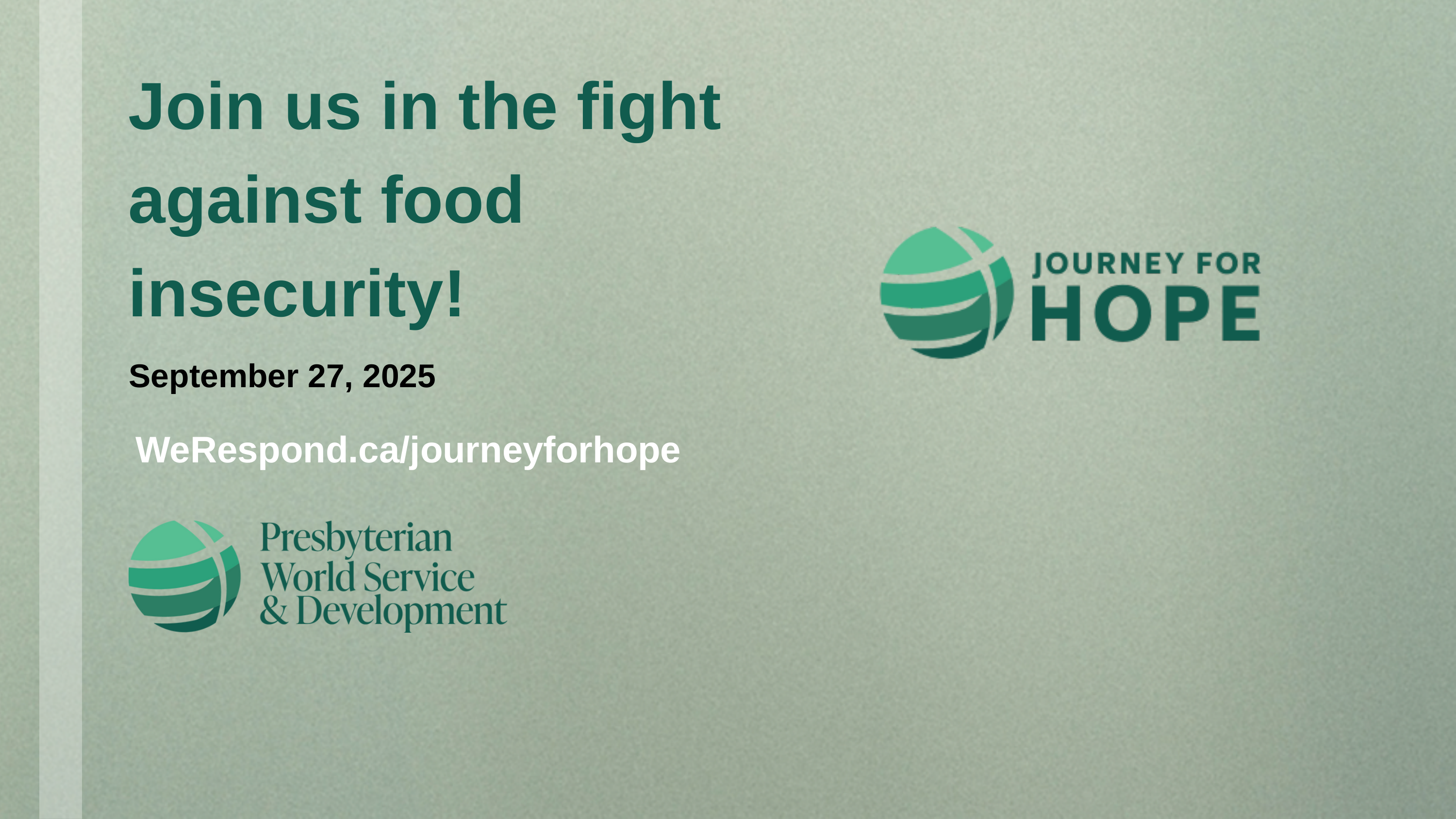

Join us in the fight against food insecurity!
September 27, 2025

WeRespond.ca/journeyforhope